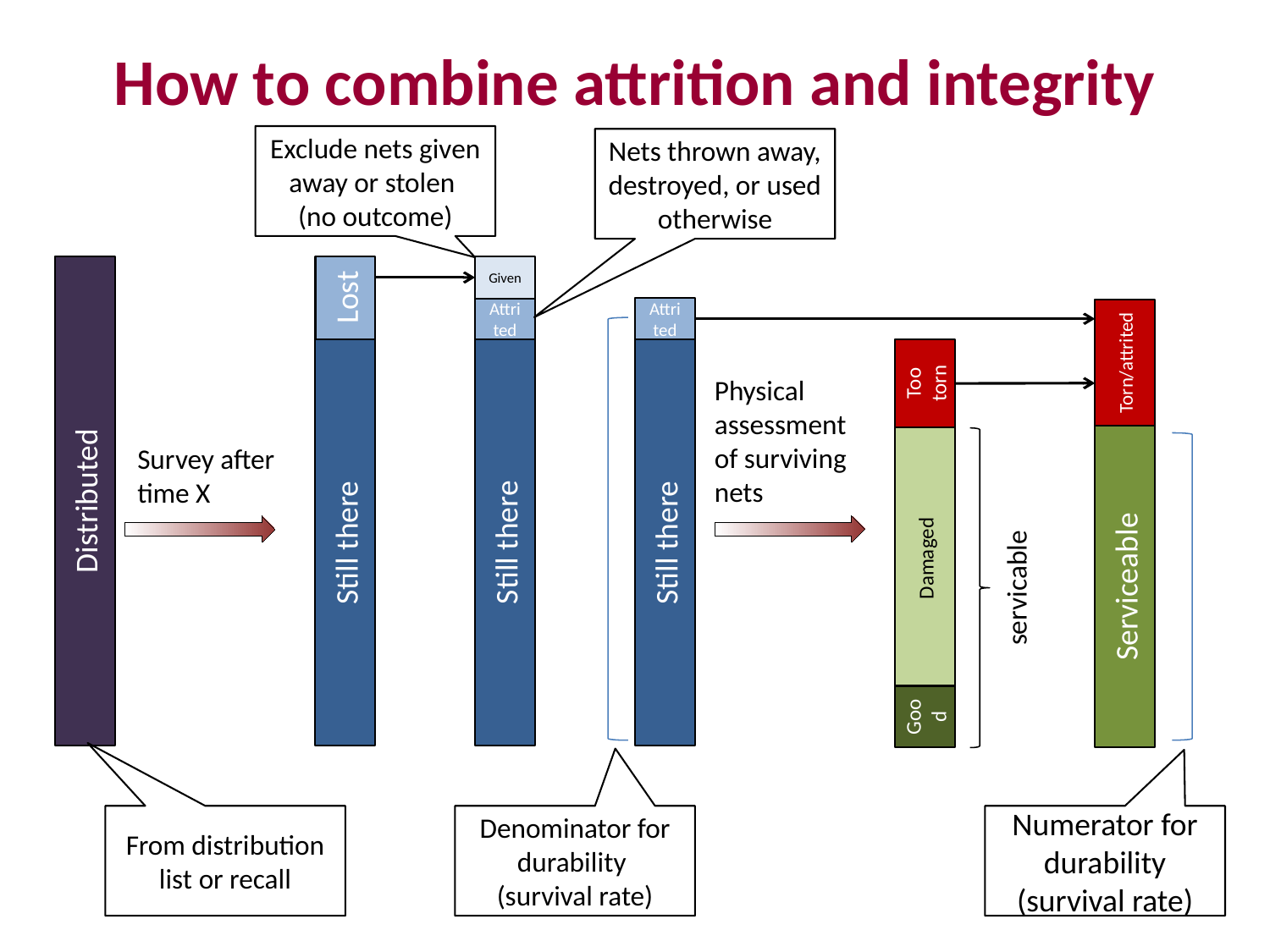

# How to combine attrition and integrity
Exclude nets given away or stolen  (no outcome)
Nets thrown away, destroyed, or used otherwise
Distributed
Lost
Given
Attrited
Attrited
Torn/attrited

Still there
Still there
Still there
Too torn
Physical assessment of surviving nets
Damaged
Serviceable

Survey after time X
servicable

Good
From distribution list or recall
Denominator for durability  (survival rate)
Numerator for durability (survival rate)